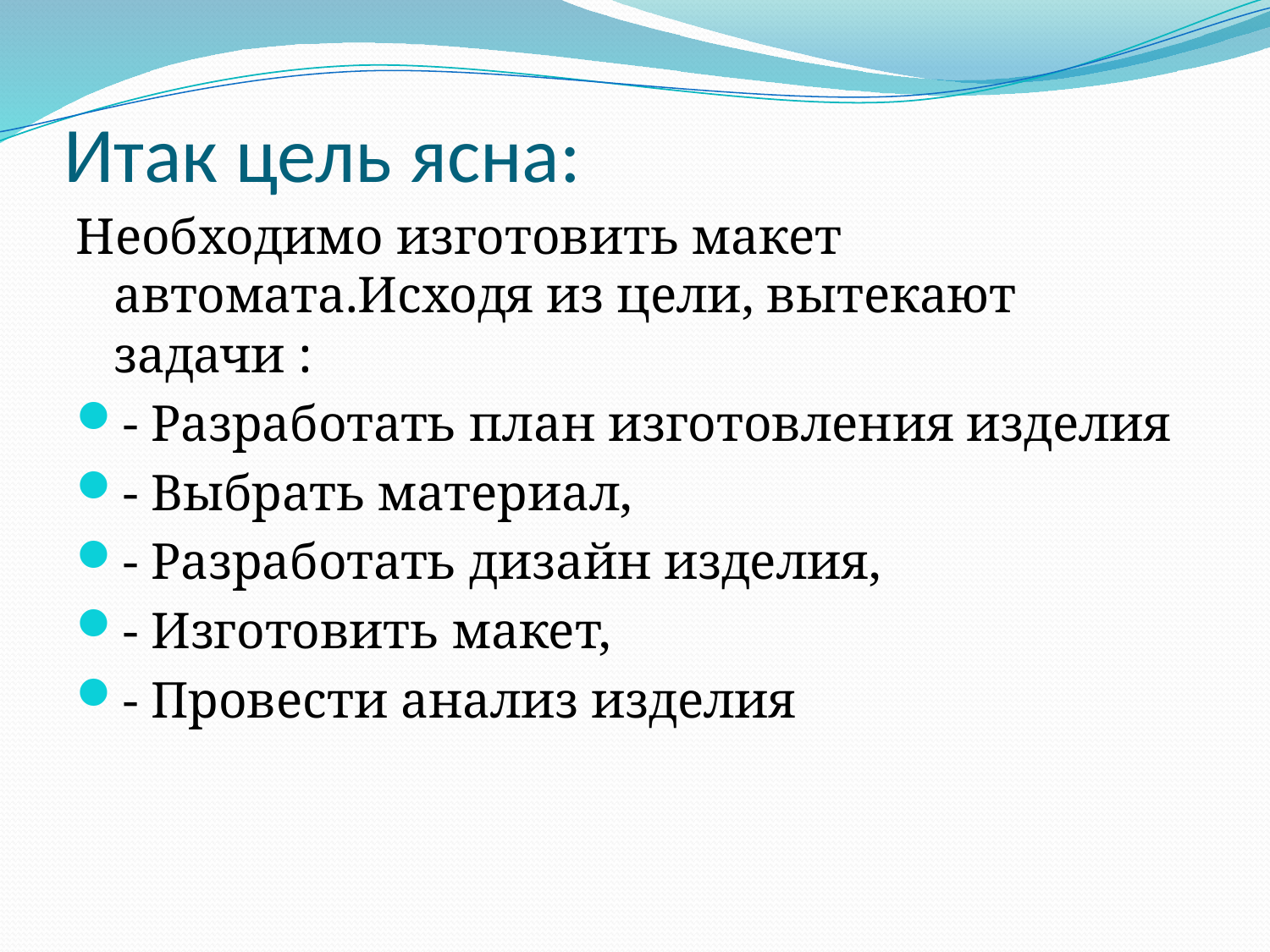

# Итак цель ясна:
Необходимо изготовить макет автомата.Исходя из цели, вытекают  задачи :
- Разработать план изготовления изделия
- Выбрать материал,
- Разработать дизайн изделия,
- Изготовить макет,
- Провести анализ изделия